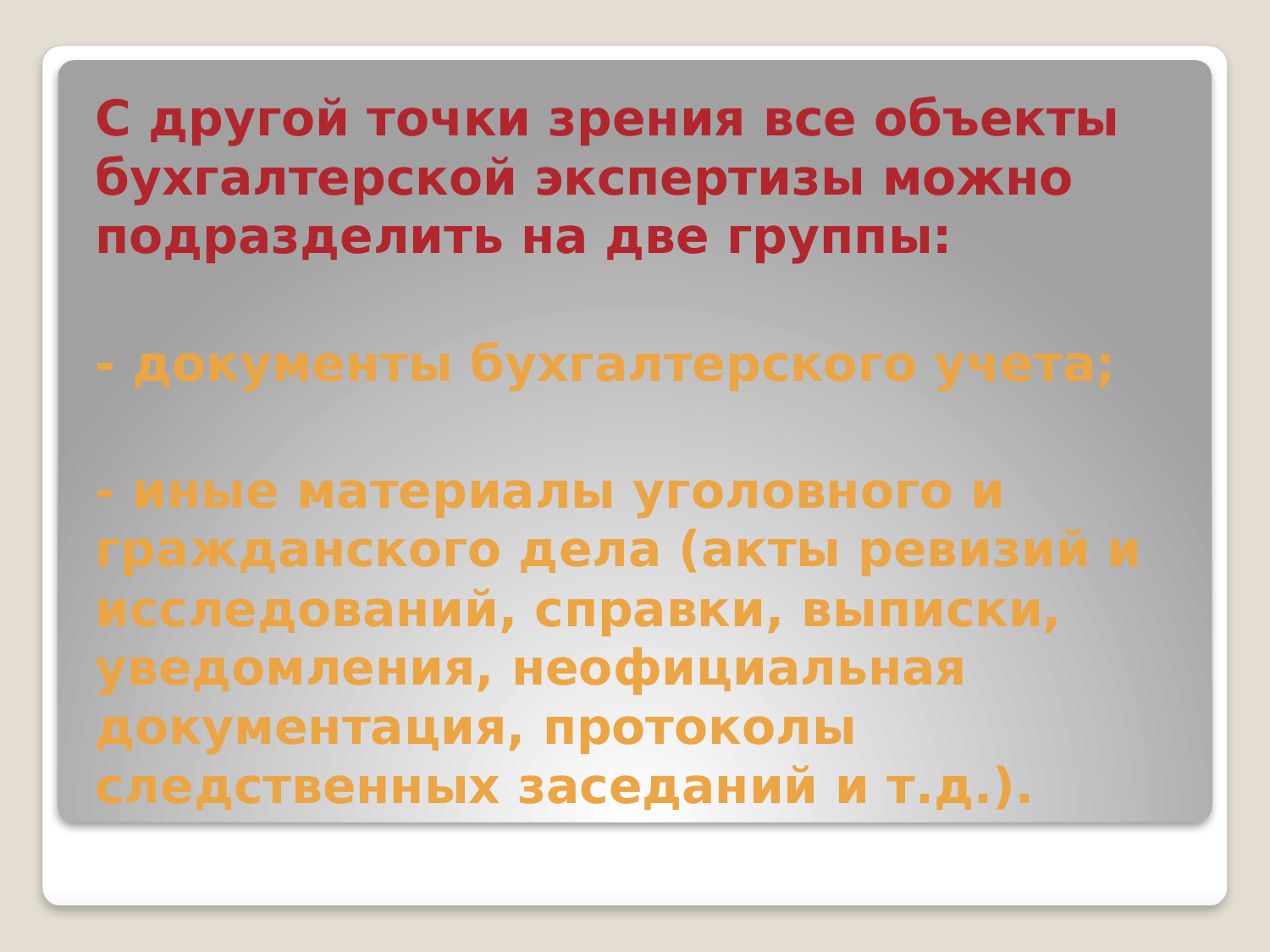

С другой точки зрения все объекты бухгалтерской экспертизы можно подразделить на две группы:

- документы бухгалтерского учета;

- иные материалы уголовного и гражданского дела (акты ревизий и исследований, справки, выписки, уведомления, неофициальная документация, протоколы следственных заседаний и т.д.).

#